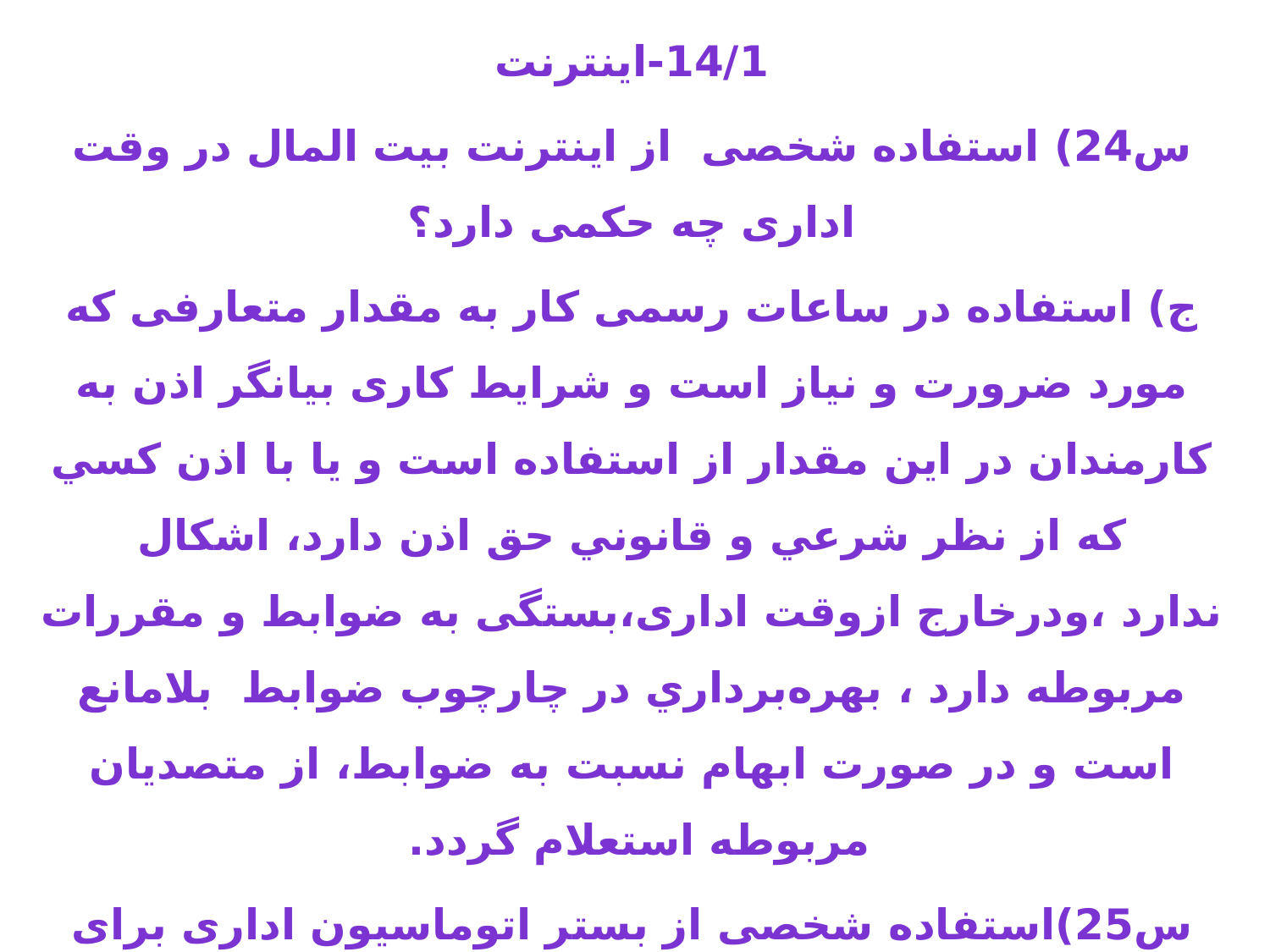

14/1-اینترنت
س24) استفاده شخصی  از اینترنت بیت المال در وقت اداری چه حکمی دارد؟
ج) استفاده در ساعات رسمی کار به مقدار متعارفی که مورد ضرورت و نیاز است و شرایط کاری بیانگر اذن به کارمندان در این مقدار از استفاده است و يا با اذن كسي كه از نظر شرعي و قانوني حق اذن دارد، اشکال ندارد ،ودرخارج ازوقت اداری،بستگی به ضوابط و مقررات مربوطه دارد ، بهره‌برداري در چارچوب ضوابط  بلامانع است و در صورت ابهام نسبت به ضوابط، از متصديان مربوطه استعلام گردد.
س25)استفاده شخصی از بستر اتوماسیون اداری برای ارسال پیام های شخصی جهت اطلاع رسانی و مانند آن  چه حکمی دارد؟
ج) استفاده شخصي از وسايل بيت‌المال در غيرمواردي كه اجازه داده شده است در حكم غصب است مگر اینکه با اجازه قانوني مقام مسئول بالاتر صورت گيرد.
 (اجوبه الاستفتائات 1966)